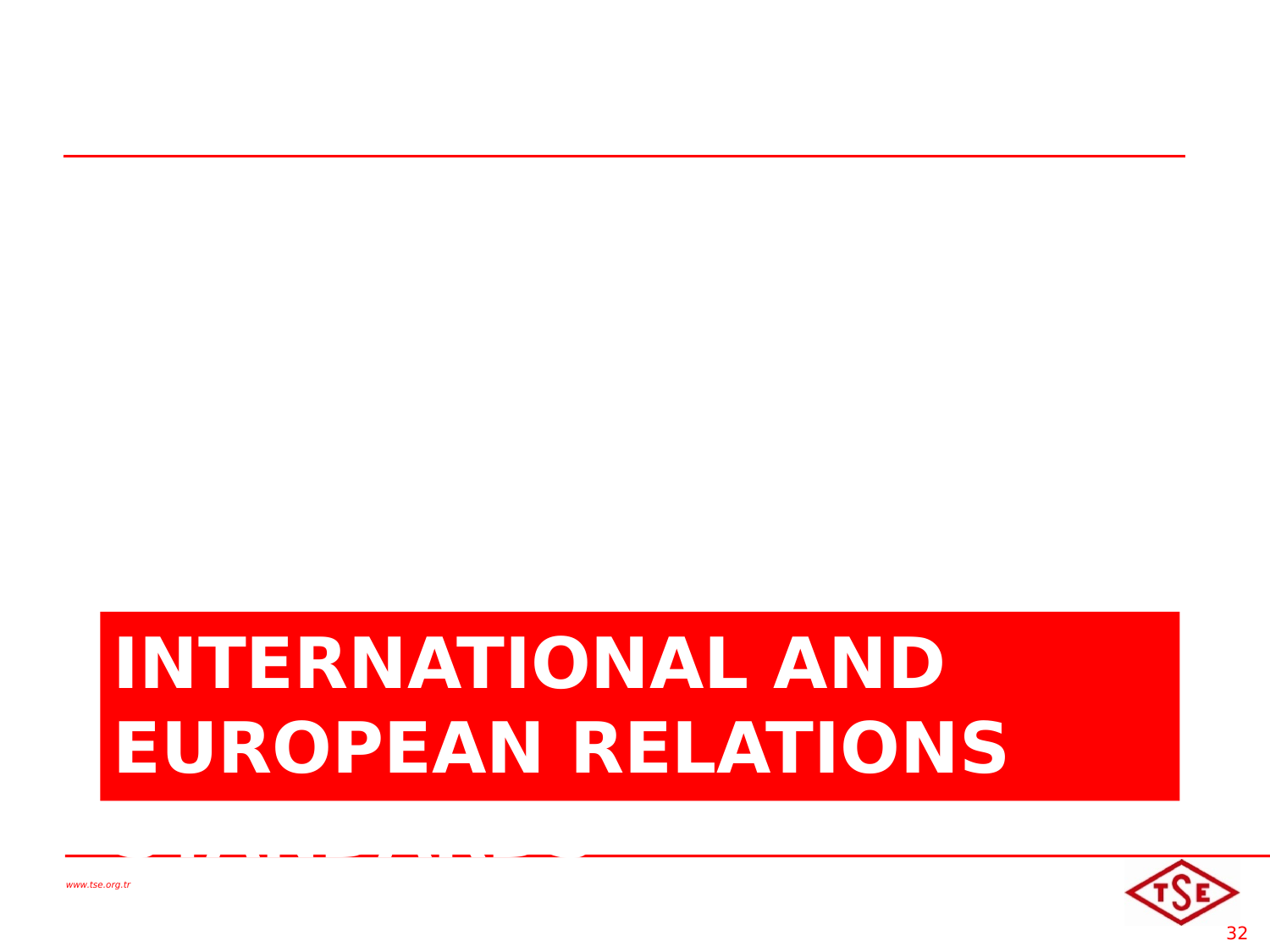

# InternatIonal and European RelatIons Standards

www.tse.org.tr
32